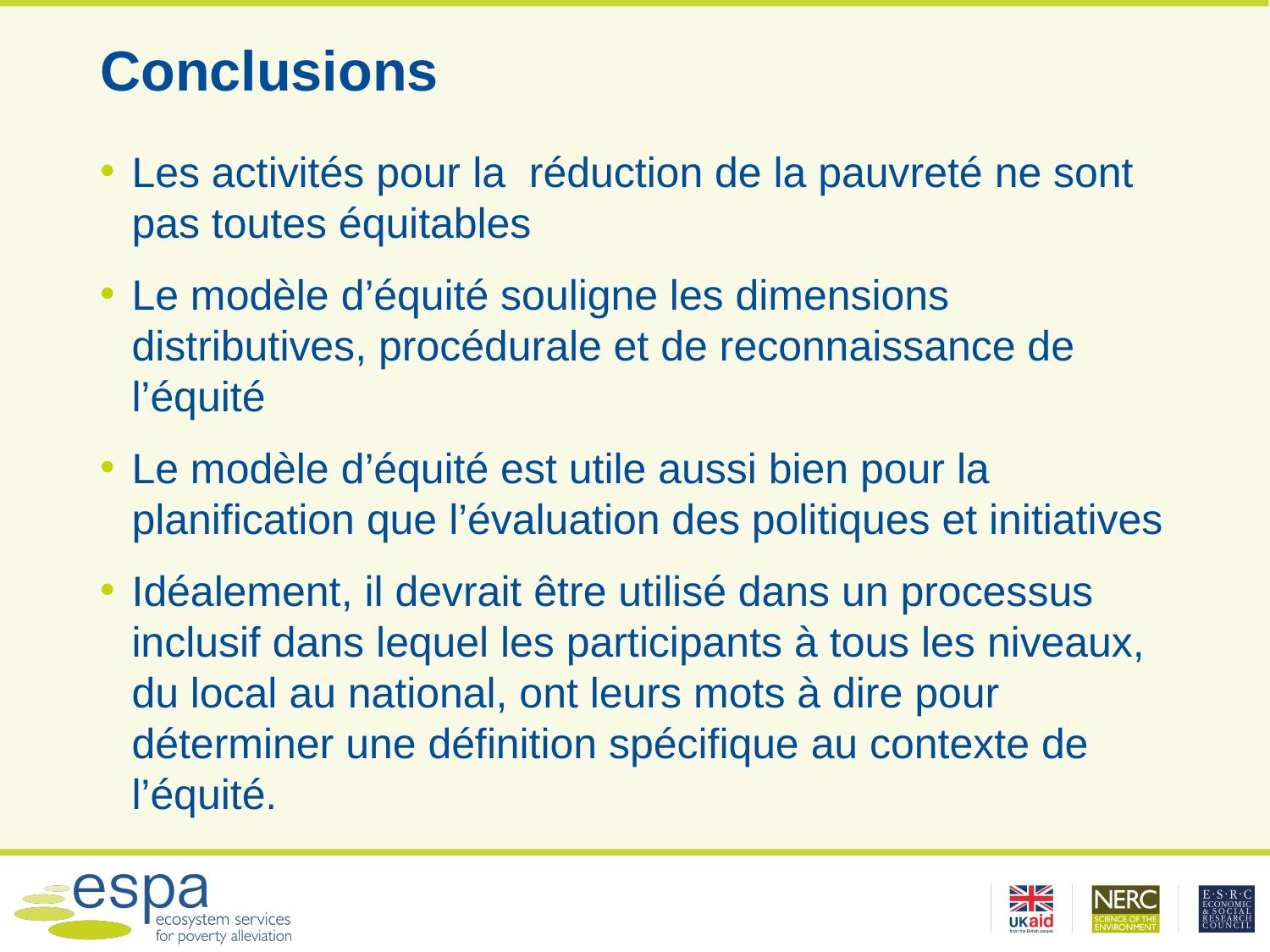

# Conclusions
Les activités pour la  réduction de la pauvreté ne sont pas toutes équitables
Le modèle d’équité souligne les dimensions distributives, procédurale et de reconnaissance de l’équité
Le modèle d’équité est utile aussi bien pour la planification que l’évaluation des politiques et initiatives
Idéalement, il devrait être utilisé dans un processus inclusif dans lequel les participants à tous les niveaux, du local au national, ont leurs mots à dire pour déterminer une définition spécifique au contexte de l’équité.